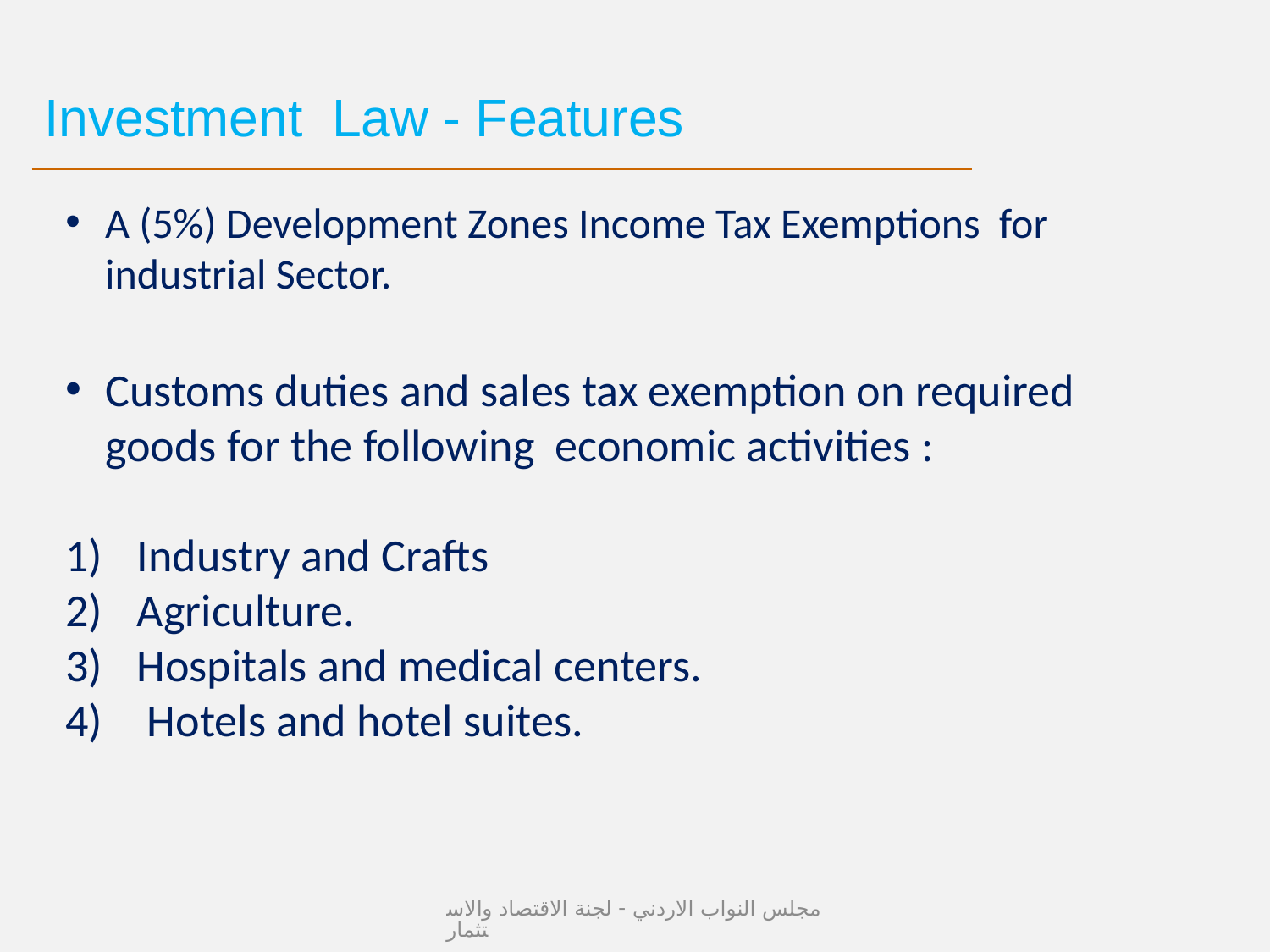

# Investment  Law - Features
A (5%) Development Zones Income Tax Exemptions  for industrial Sector.

Customs duties and sales tax exemption on required goods for the following  economic activities :

Industry and Crafts
Agriculture.
Hospitals and medical centers.
 Hotels and hotel suites.

مجلس النواب الاردني - لجنة الاقتصاد والاستثمار